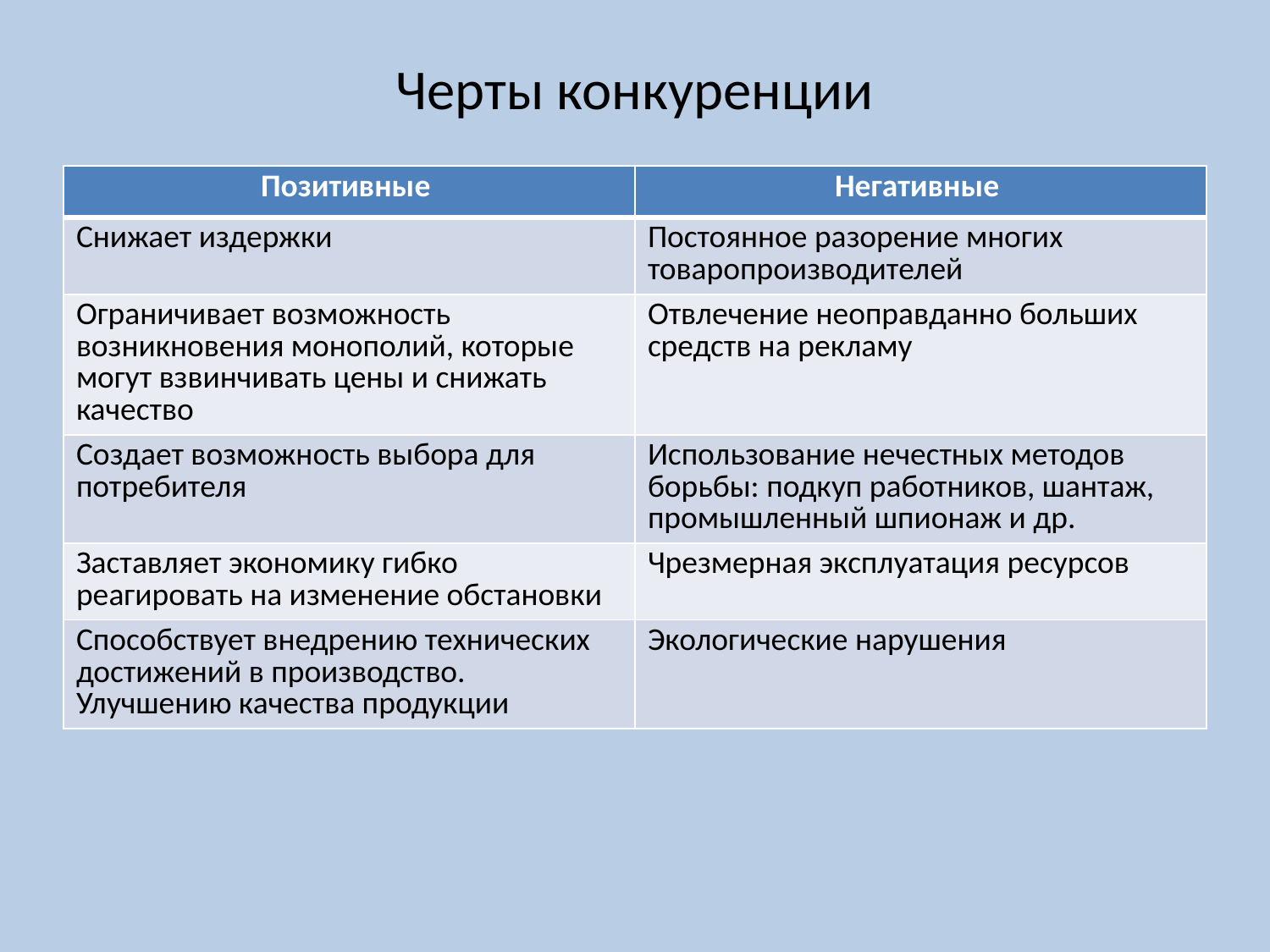

# Черты конкуренции
| Позитивные | Негативные |
| --- | --- |
| Снижает издержки | Постоянное разорение многих товаропроизводителей |
| Ограничивает возможность возникновения монополий, которые могут взвинчивать цены и снижать качество | Отвлечение неоправданно больших средств на рекламу |
| Создает возможность выбора для потребителя | Использование нечестных методов борьбы: подкуп работников, шантаж, промышленный шпионаж и др. |
| Заставляет экономику гибко реагировать на изменение обстановки | Чрезмерная эксплуатация ресурсов |
| Способствует внедрению технических достижений в производство. Улучшению качества продукции | Экологические нарушения |